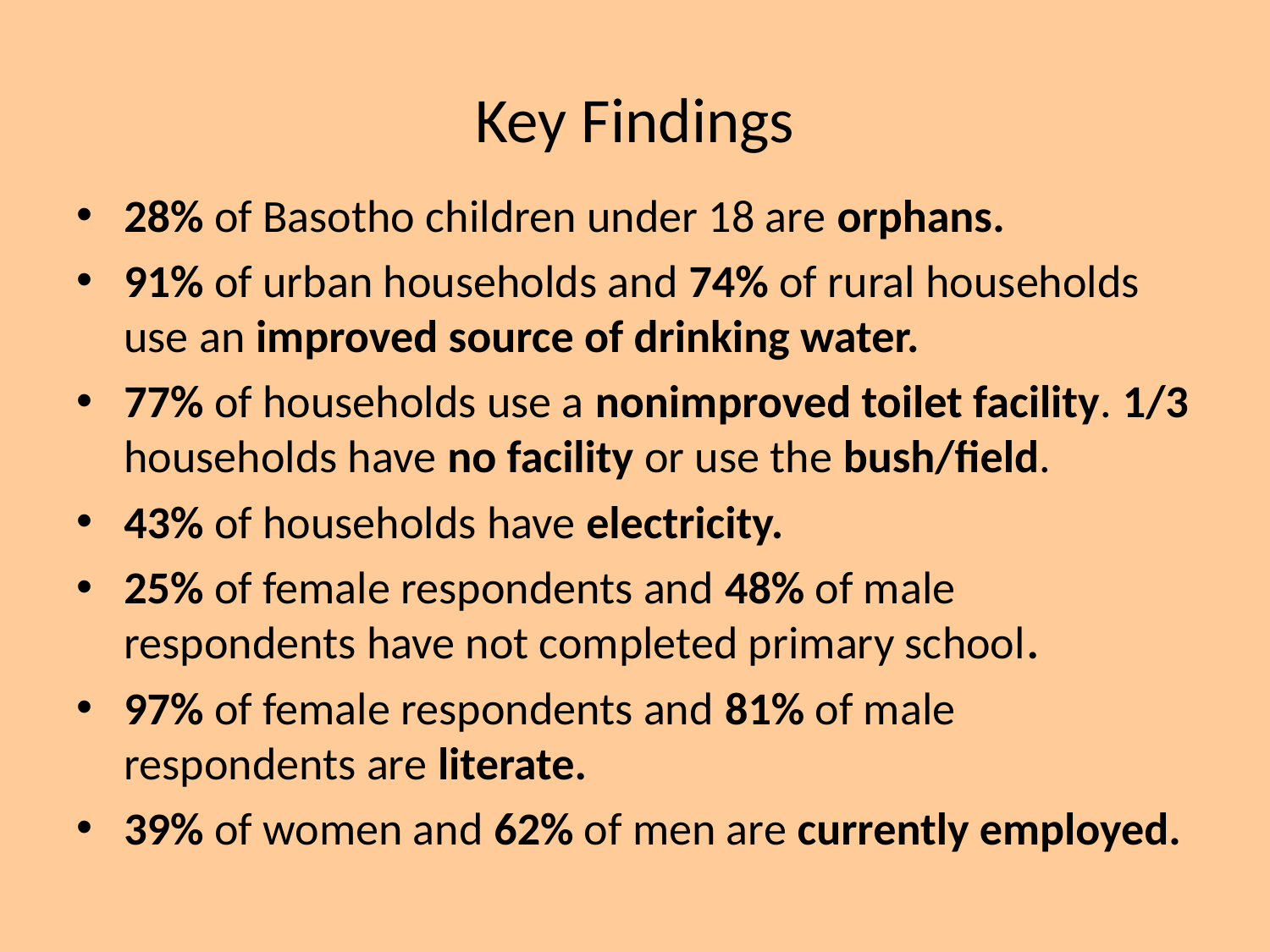

# Key Findings
28% of Basotho children under 18 are orphans.
91% of urban households and 74% of rural households use an improved source of drinking water.
77% of households use a nonimproved toilet facility. 1/3 households have no facility or use the bush/field.
43% of households have electricity.
25% of female respondents and 48% of male respondents have not completed primary school.
97% of female respondents and 81% of male respondents are literate.
39% of women and 62% of men are currently employed.